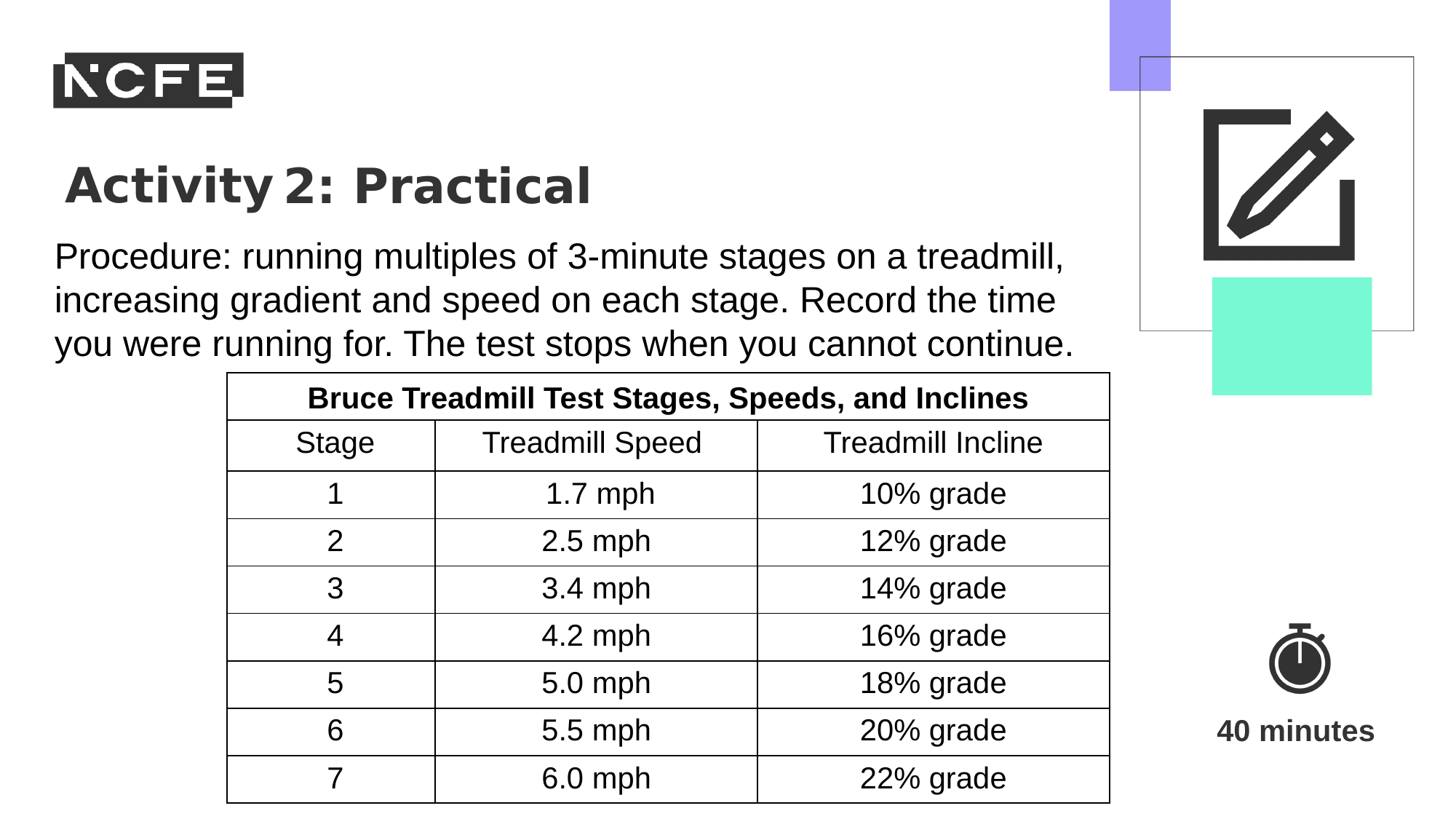

2: Practical

Procedure: running multiples of 3-minute stages on a treadmill, increasing gradient and speed on each stage. Record the time you were running for. The test stops when you cannot continue.
| Bruce Treadmill Test Stages, Speeds, and Inclines |  |  |
| --- | --- | --- |
| Stage | Treadmill Speed | Treadmill Incline |
| 1 | 1.7 mph | 10% grade |
| 2 | 2.5 mph | 12% grade |
| 3 | 3.4 mph | 14% grade |
| 4 | 4.2 mph | 16% grade |
| 5 | 5.0 mph | 18% grade |
| 6 | 5.5 mph | 20% grade |
| 7 | 6.0 mph | 22% grade |
40 minutes